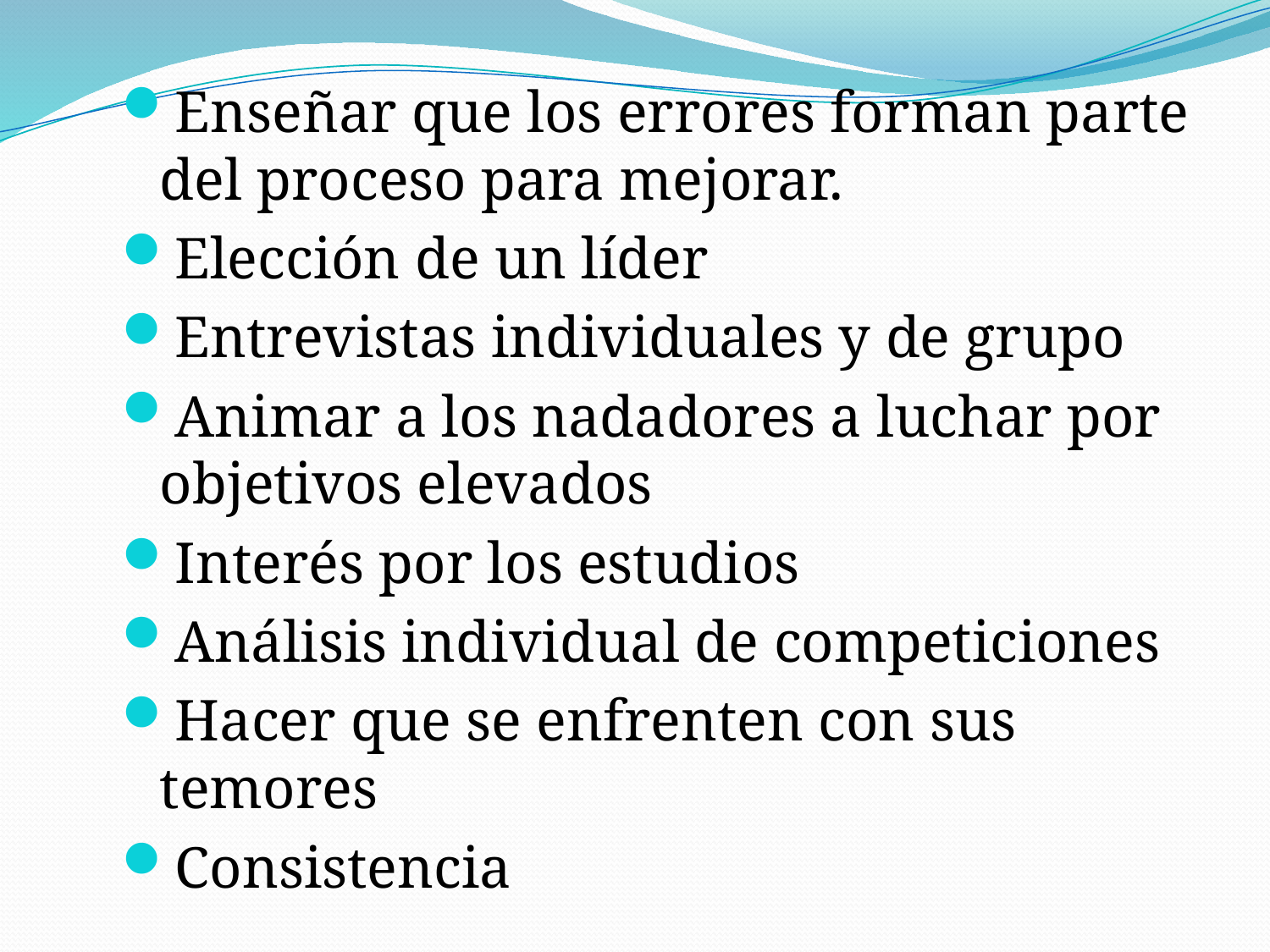

Enseñar que los errores forman parte del proceso para mejorar.
Elección de un líder
Entrevistas individuales y de grupo
Animar a los nadadores a luchar por objetivos elevados
Interés por los estudios
Análisis individual de competiciones
Hacer que se enfrenten con sus temores
Consistencia